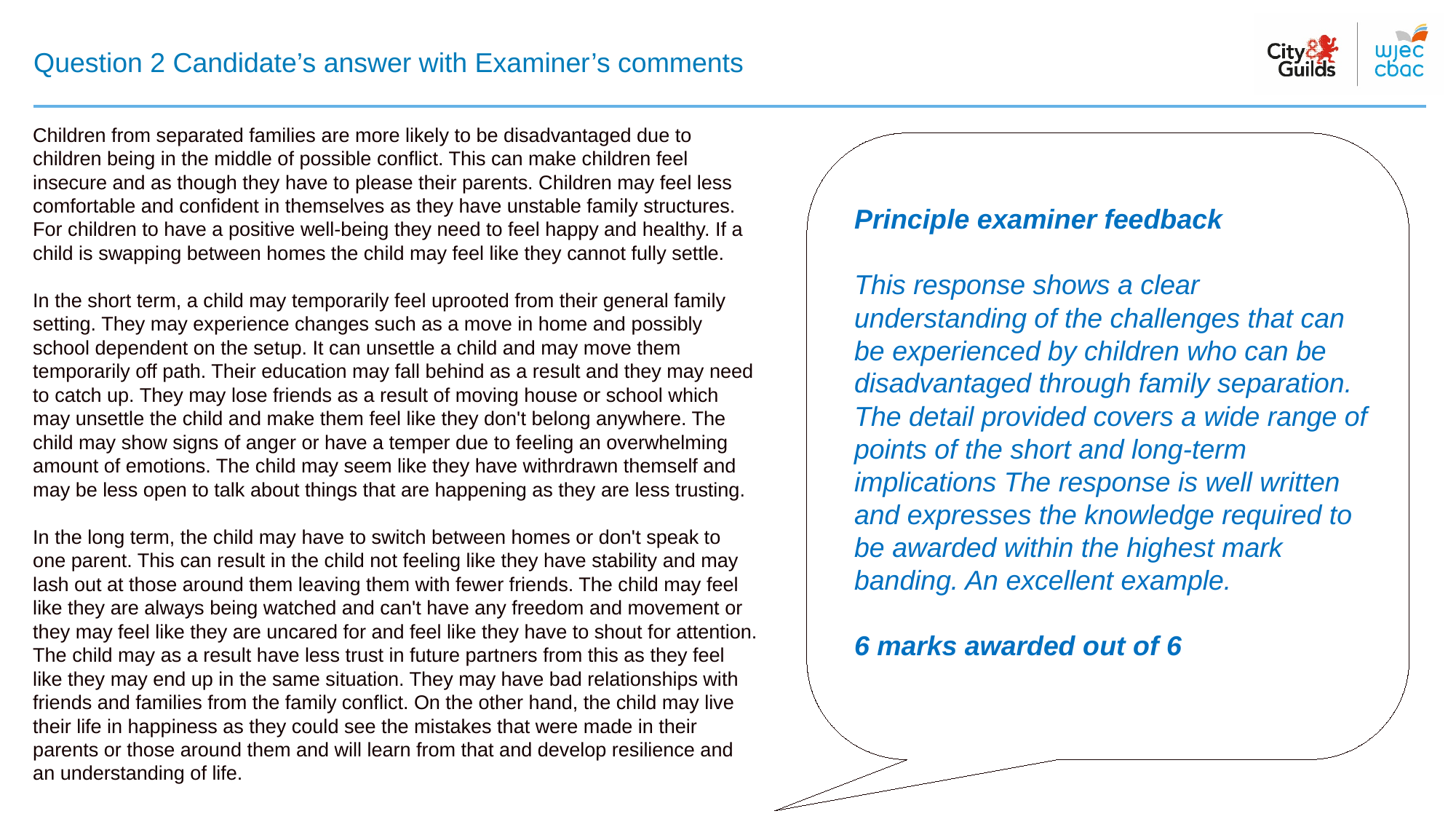

# Question 2 Candidate’s answer with Examiner’s comments
Children from separated families are more likely to be disadvantaged due to children being in the middle of possible conflict. This can make children feel insecure and as though they have to please their parents. Children may feel less comfortable and confident in themselves as they have unstable family structures. For children to have a positive well-being they need to feel happy and healthy. If a child is swapping between homes the child may feel like they cannot fully settle.

In the short term, a child may temporarily feel uprooted from their general family setting. They may experience changes such as a move in home and possibly school dependent on the setup. It can unsettle a child and may move them temporarily off path. Their education may fall behind as a result and they may need to catch up. They may lose friends as a result of moving house or school which may unsettle the child and make them feel like they don't belong anywhere. The child may show signs of anger or have a temper due to feeling an overwhelming amount of emotions. The child may seem like they have withrdrawn themself and may be less open to talk about things that are happening as they are less trusting.

In the long term, the child may have to switch between homes or don't speak to one parent. This can result in the child not feeling like they have stability and may lash out at those around them leaving them with fewer friends. The child may feel like they are always being watched and can't have any freedom and movement or they may feel like they are uncared for and feel like they have to shout for attention. The child may as a result have less trust in future partners from this as they feel like they may end up in the same situation. They may have bad relationships with friends and families from the family conflict. On the other hand, the child may live their life in happiness as they could see the mistakes that were made in their parents or those around them and will learn from that and develop resilience and an understanding of life.

Principle examiner feedback​
​
This response shows a clear understanding of the challenges that can be experienced by children who can be disadvantaged through family separation. The detail provided covers a wide range of points of the short and long-term implications The response is well written and expresses the knowledge required to be awarded within the highest mark banding. An excellent example.

6 marks awarded out of 6